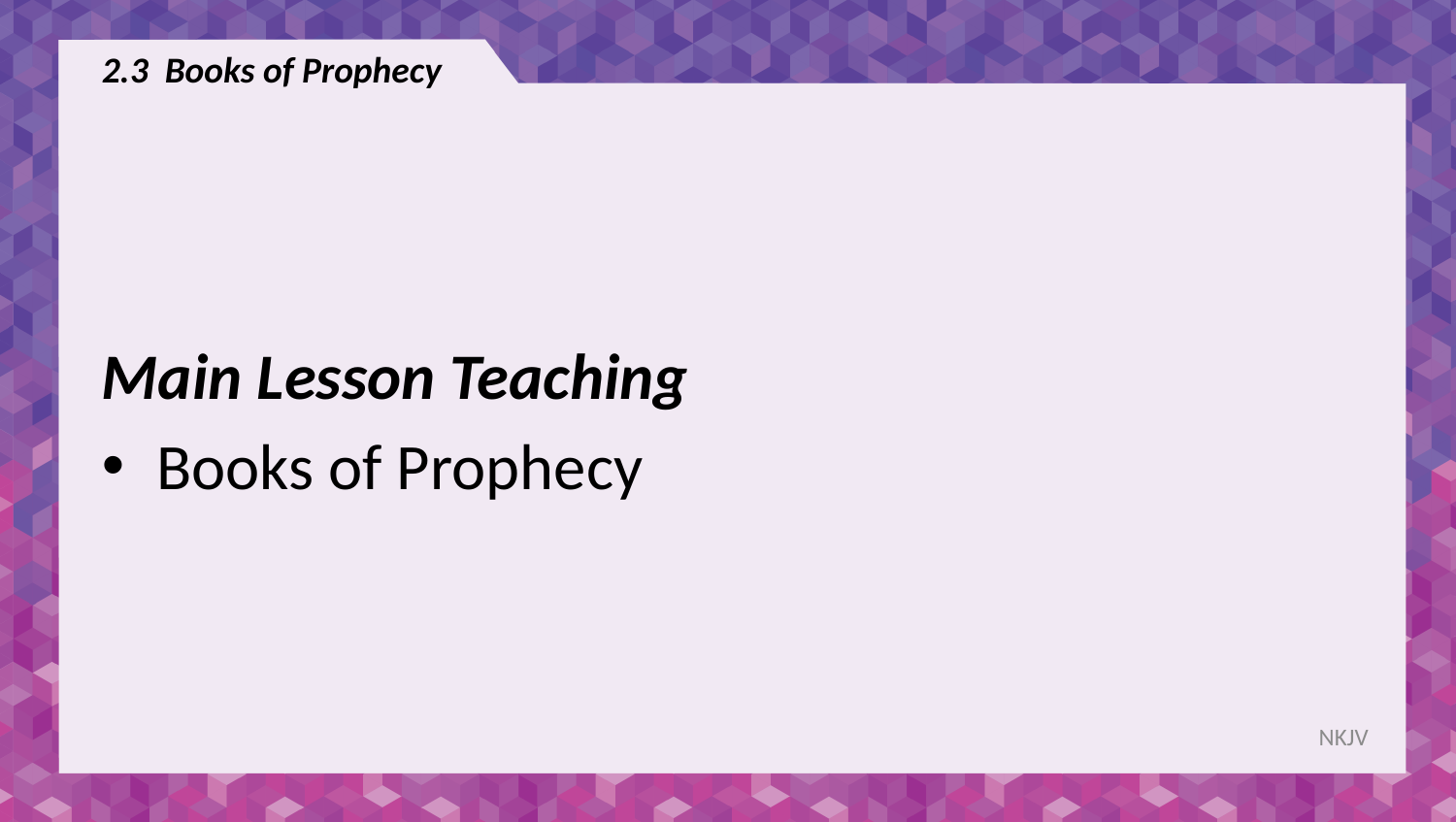

# 2.3  Books of Prophecy
Main Lesson Teaching
Books of Prophecy
NKJV